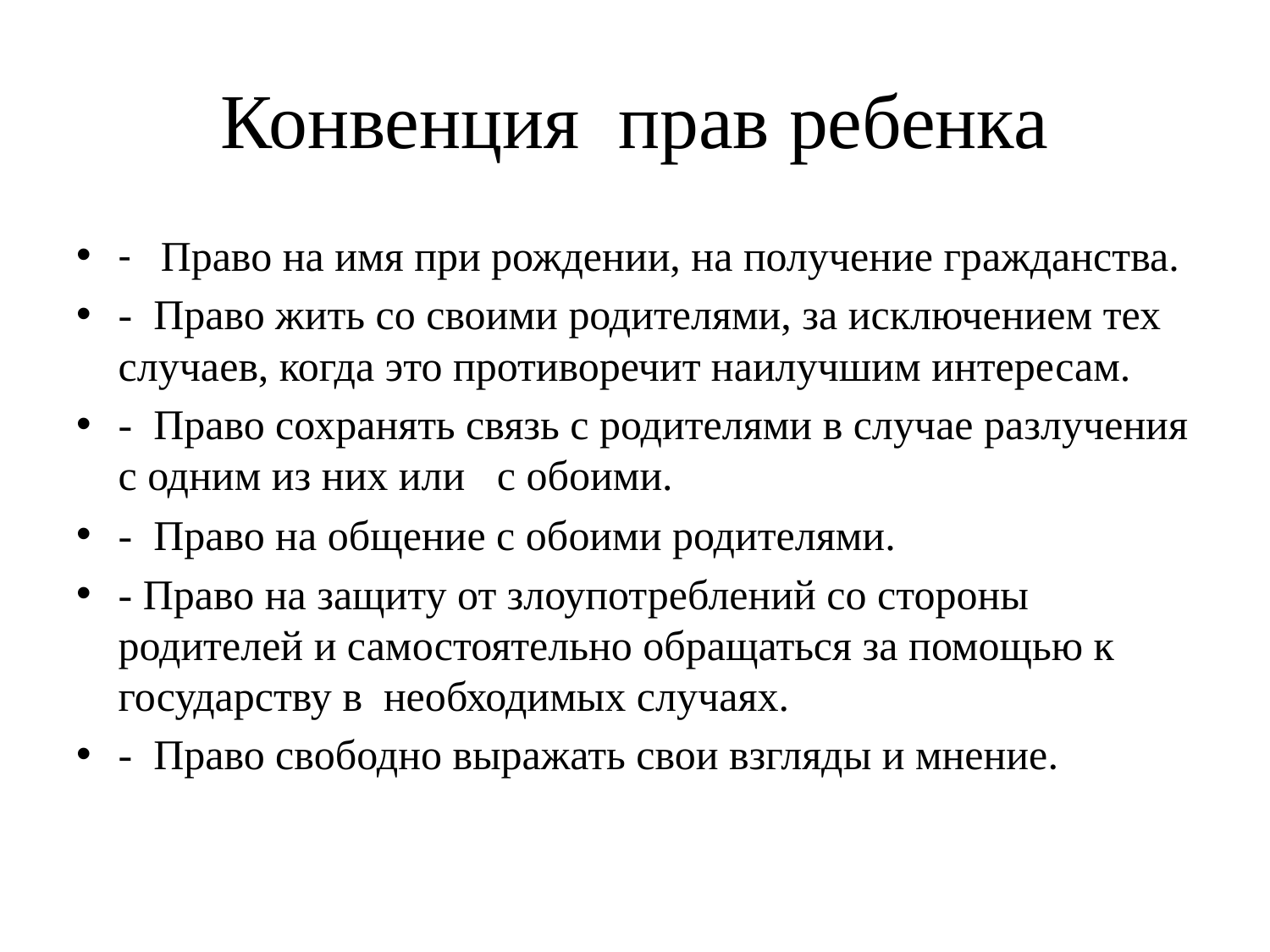

# Конвенция  прав ребенка
-   Право на имя при рождении, на получение гражданства.
-  Право жить со своими родителями, за исключением тех случаев, когда это противоречит наилучшим интересам.
-  Право сохранять связь с родителями в случае разлучения с одним из них или   с обоими.
-  Право на общение с обоими родителями.
- Право на защиту от злоупотреблений со стороны родителей и самостоятельно обращаться за помощью к государству в  необходимых случаях.
-  Право свободно выражать свои взгляды и мнение.